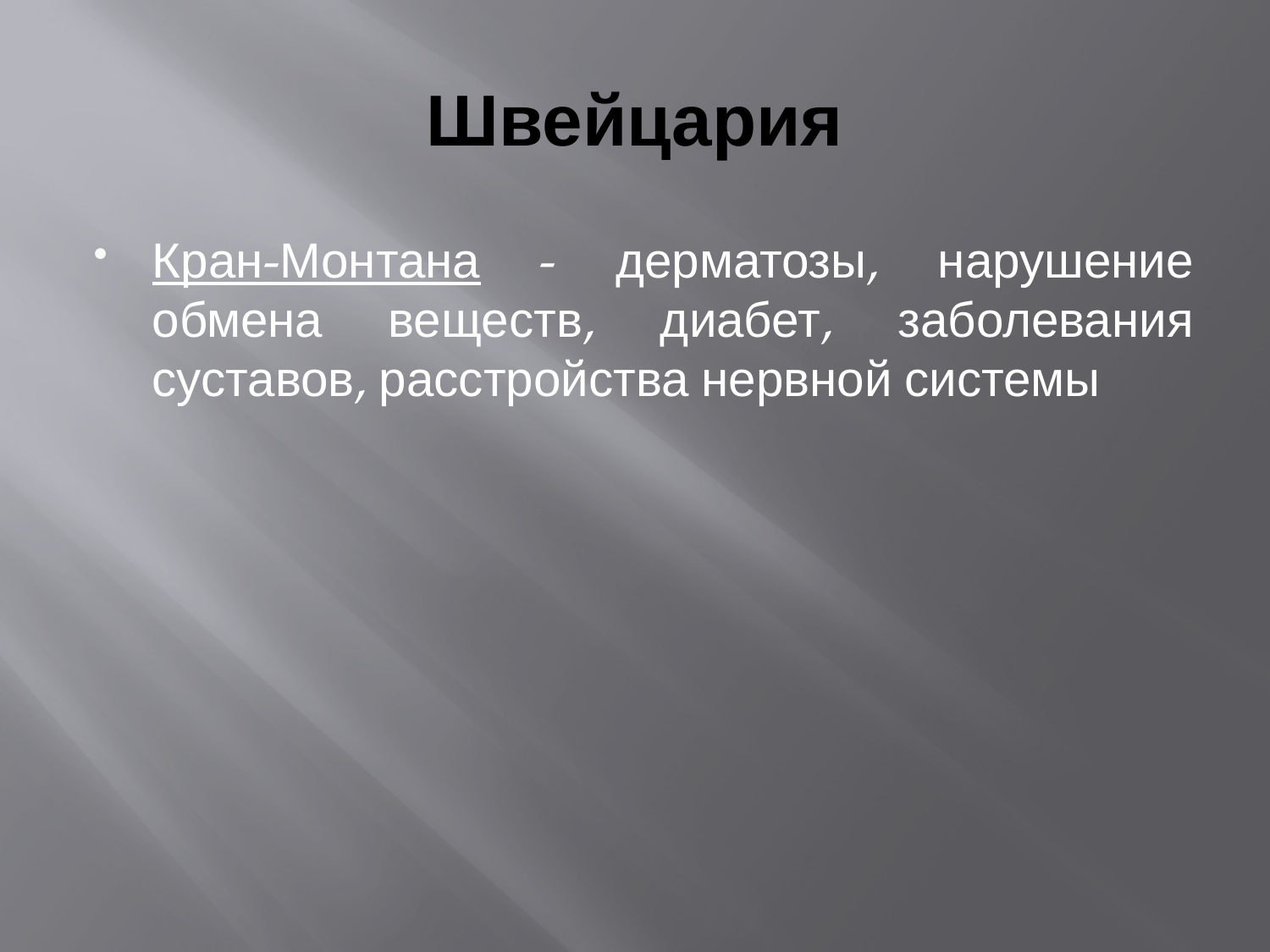

# Швейцария
Кран-Монтана - дерматозы, нарушение обмена веществ, диабет, заболевания суставов, расстройства нервной системы